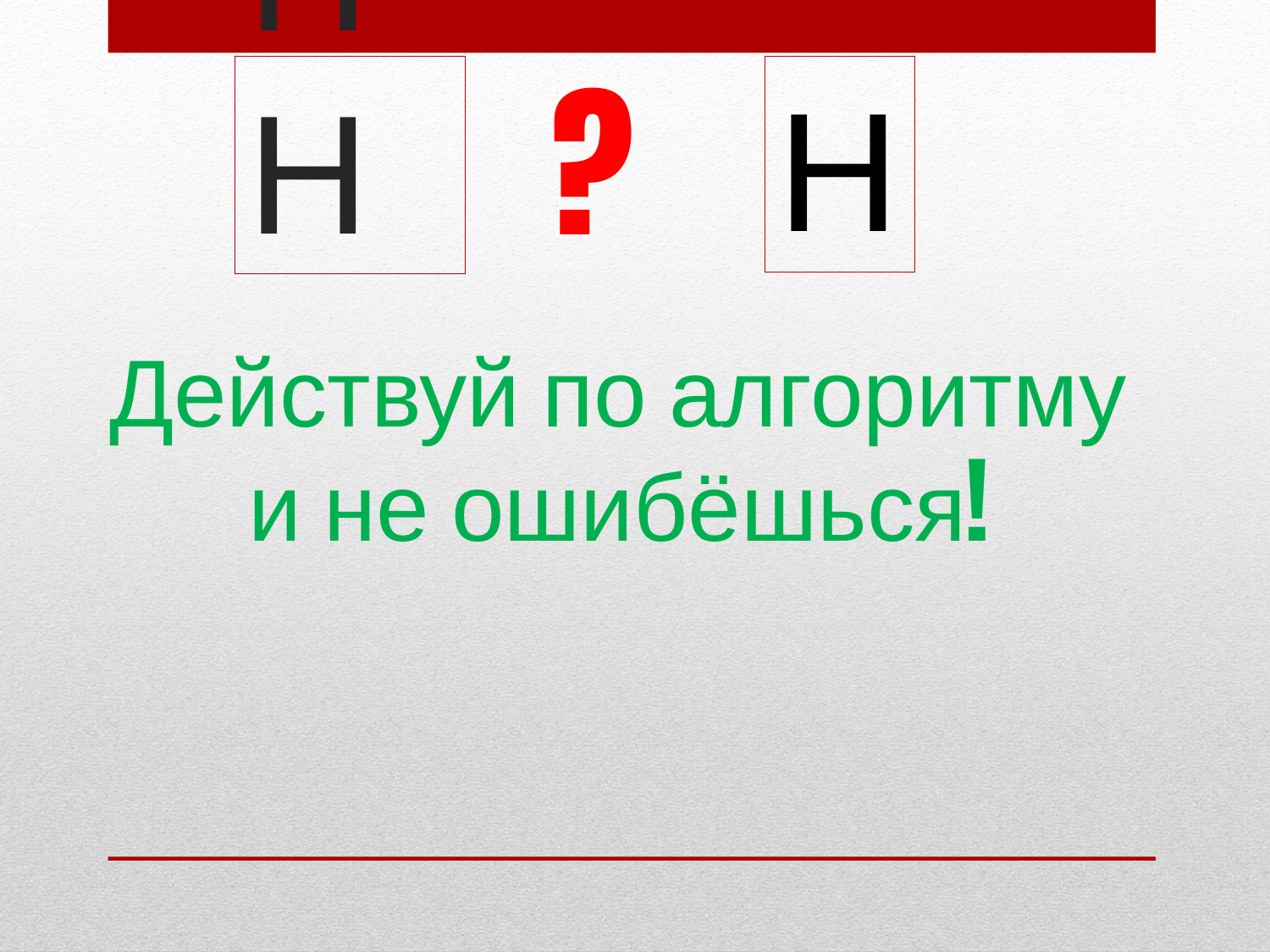

# НН
Н
?
Действуй по алгоритму и не ошибёшься!